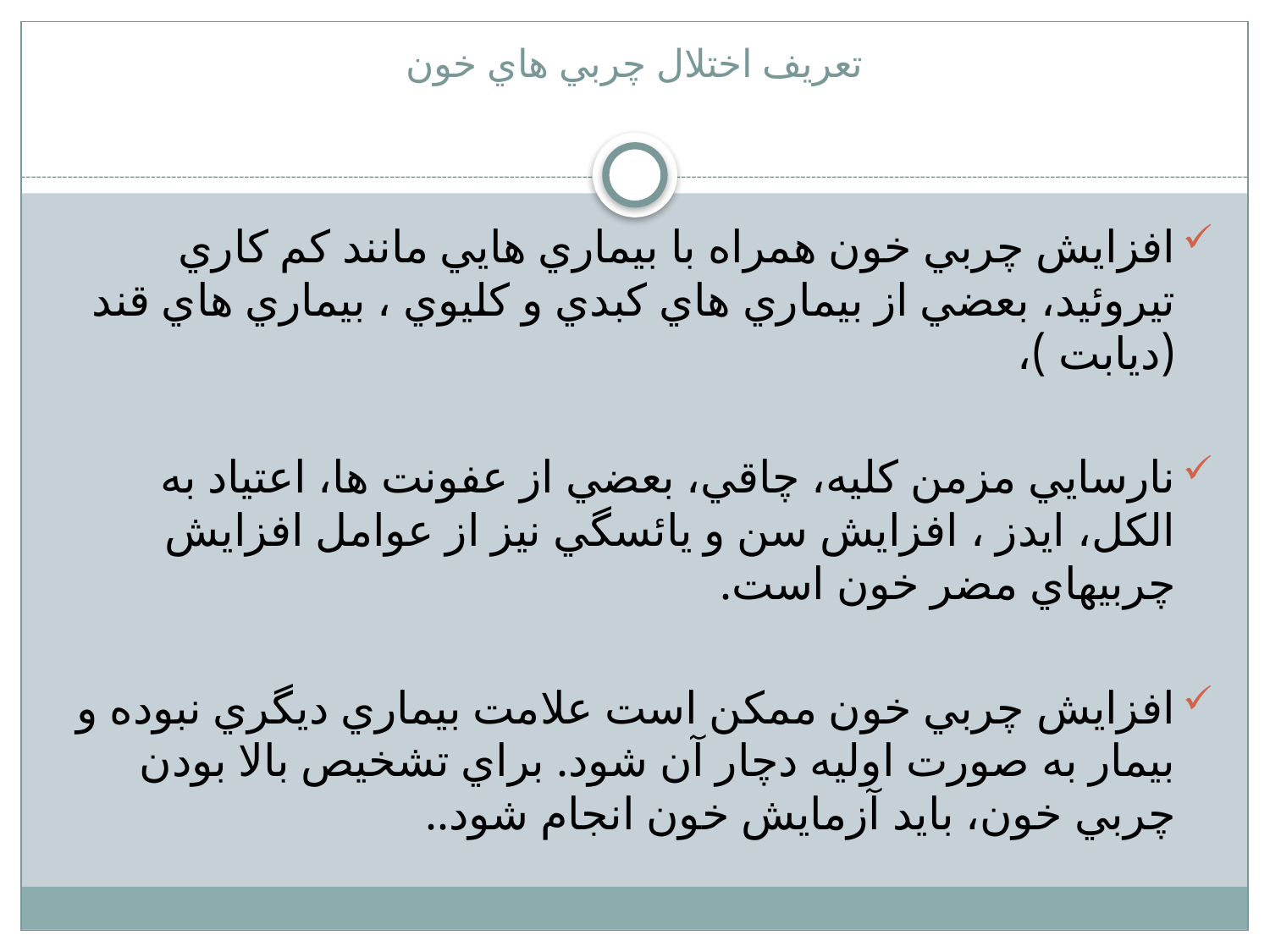

# تعريف اختلال چربي هاي خون
افزايش چربي خون همراه با بيماري هايي مانند كم كاري تيروئيد، بعضي از بيماري هاي كبدي و كليوي ، بيماري هاي قند (ديابت )،

نارسايي مزمن كليه، چاقي، بعضي از عفونت ها، اعتياد به الكل، ايدز ، افزايش سن و يائسگي نيز از عوامل افزايش چربيهاي مضر خون است.

افزايش چربي خون ممكن است علامت بيماري ديگري نبوده و بيمار به صورت اوليه دچار آن شود. براي تشخيص بالا بودن چربي خون، بايد آزمايش خون انجام شود..